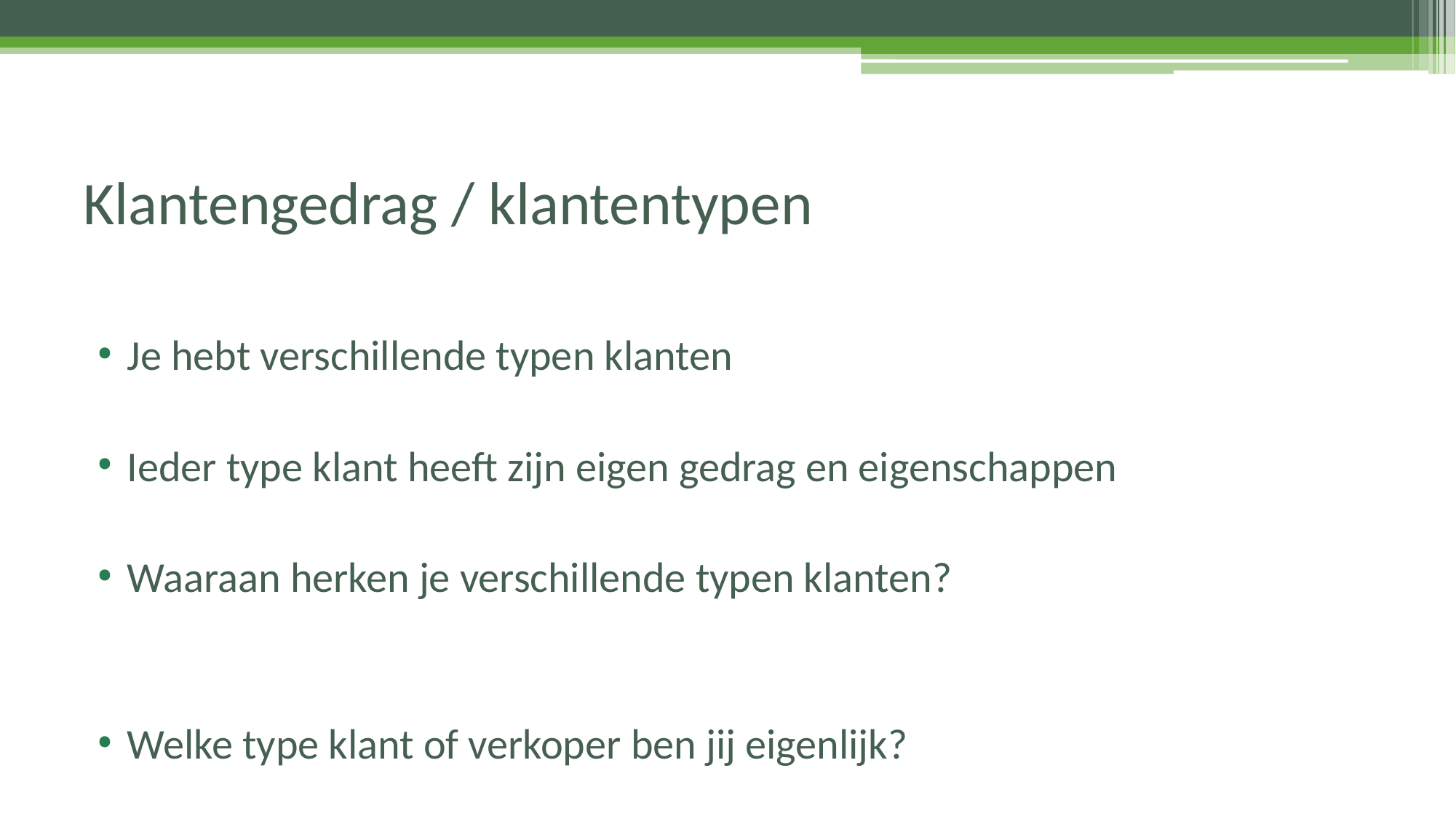

# Klantengedrag / klantentypen
Je hebt verschillende typen klanten

Ieder type klant heeft zijn eigen gedrag en eigenschappen

Waaraan herken je verschillende typen klanten?

Welke type klant of verkoper ben jij eigenlijk?